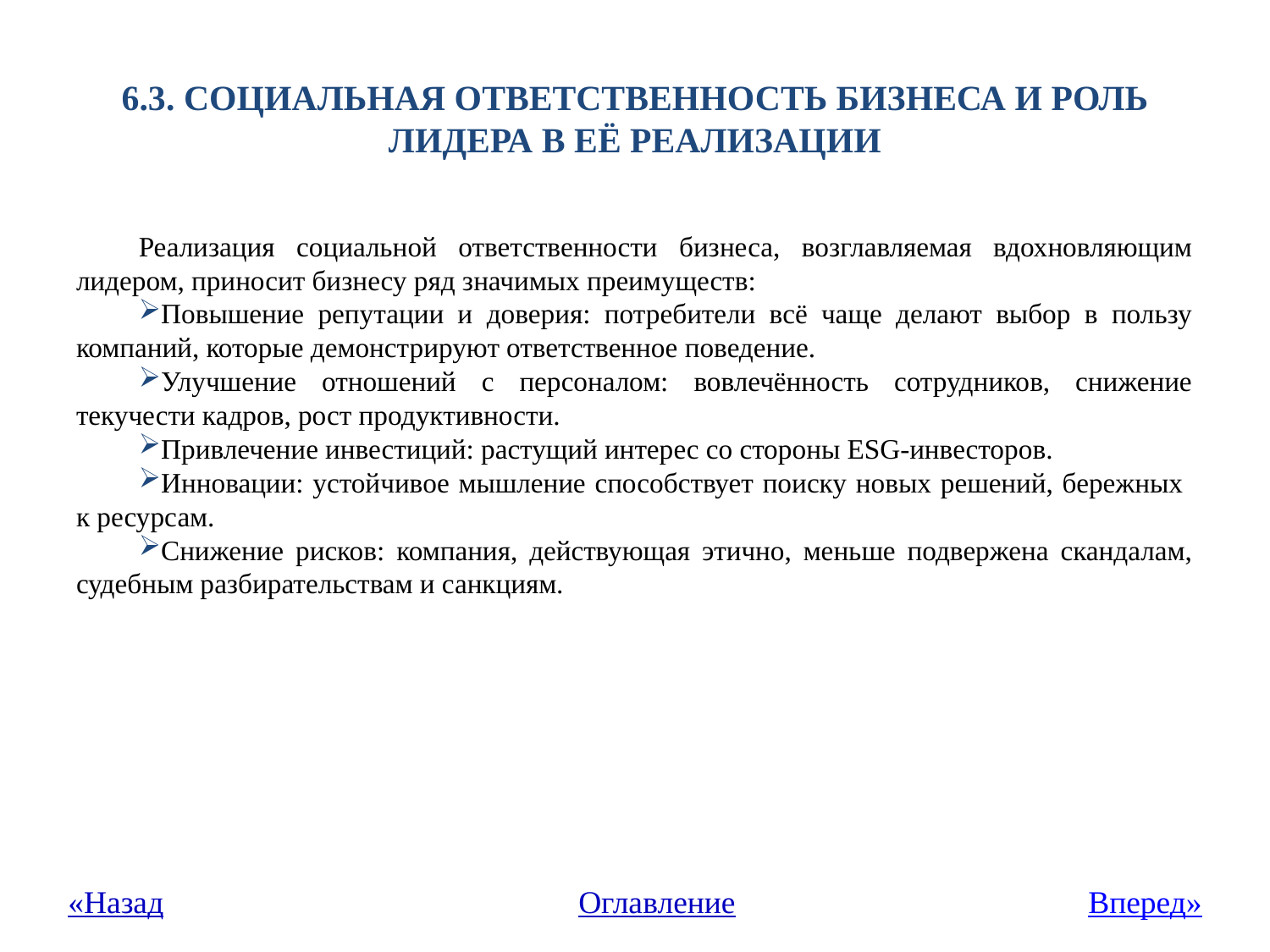

# 6.3. Социальная ответственность бизнеса и роль лидера в её реализации
Реализация социальной ответственности бизнеса, возглавляемая вдохновляющим лидером, приносит бизнесу ряд значимых преимуществ:
Повышение репутации и доверия: потребители всё чаще делают выбор в пользу компаний, которые демонстрируют ответственное поведение.
Улучшение отношений с персоналом: вовлечённость сотрудников, снижение текучести кадров, рост продуктивности.
Привлечение инвестиций: растущий интерес со стороны ESG-инвесторов.
Инновации: устойчивое мышление способствует поиску новых решений, бережных
к ресурсам.
Снижение рисков: компания, действующая этично, меньше подвержена скандалам, судебным разбирательствам и санкциям.

«Назад
Оглавление
Вперед»